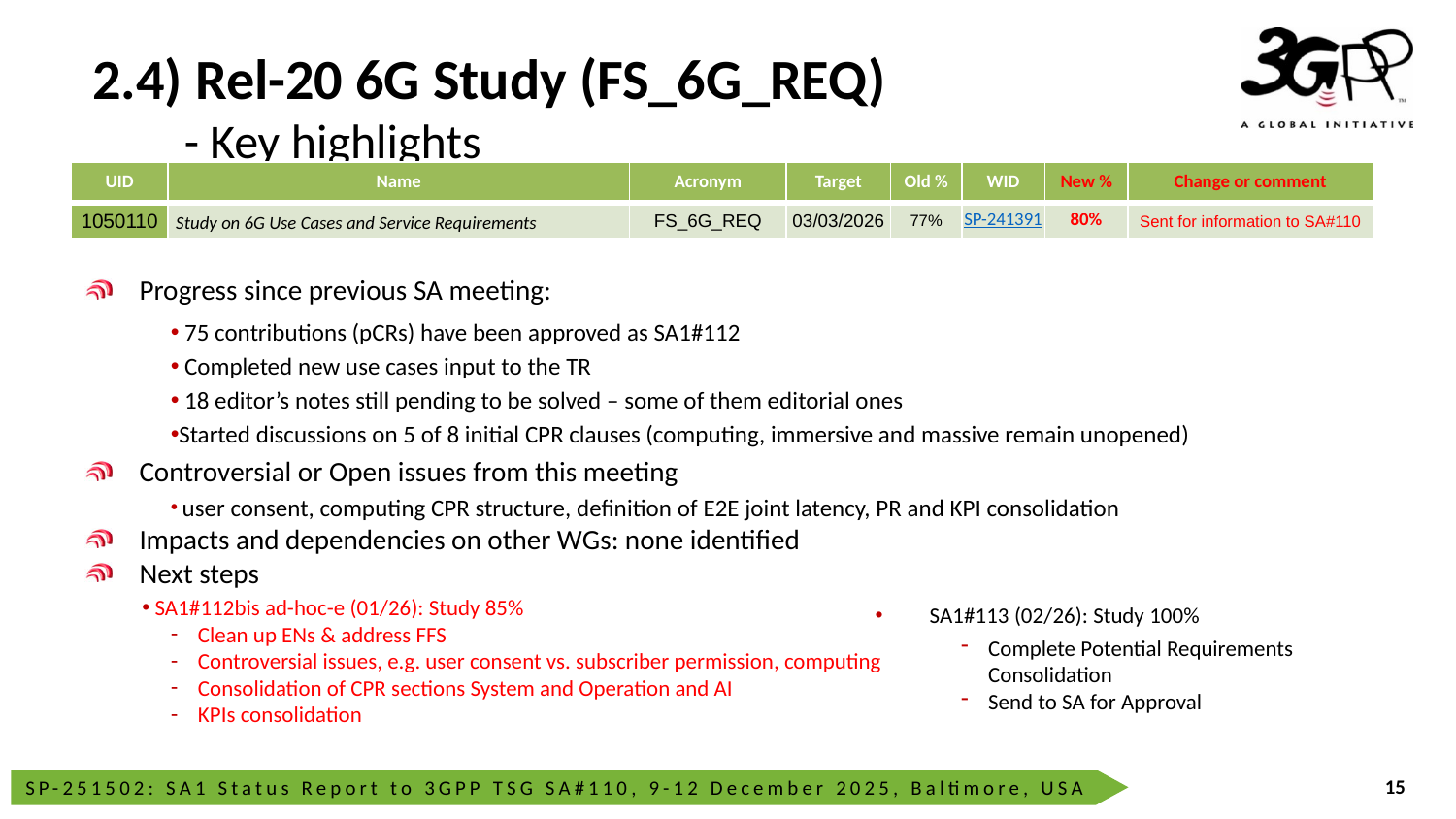

# 2.4) Rel-20 6G Study (FS_6G_REQ)
- Key highlights
| UID | Name | Acronym | Target | Old % | WID | New % | Change or comment |
| --- | --- | --- | --- | --- | --- | --- | --- |
| 1050110 | Study on 6G Use Cases and Service Requirements | FS\_6G\_REQ | 03/03/2026 | 77% | SP-241391 | 80% | Sent for information to SA#110 |
Progress since previous SA meeting:
 75 contributions (pCRs) have been approved as SA1#112
 Completed new use cases input to the TR
 18 editor’s notes still pending to be solved – some of them editorial ones
Started discussions on 5 of 8 initial CPR clauses (computing, immersive and massive remain unopened)
Controversial or Open issues from this meeting
 user consent, computing CPR structure, definition of E2E joint latency, PR and KPI consolidation
Impacts and dependencies on other WGs: none identified
Next steps
 SA1#112bis ad-hoc-e (01/26): Study 85%
Clean up ENs & address FFS
Controversial issues, e.g. user consent vs. subscriber permission, computing
Consolidation of CPR sections System and Operation and AI
KPIs consolidation

SA1#113 (02/26): Study 100%
Complete Potential Requirements Consolidation
Send to SA for Approval